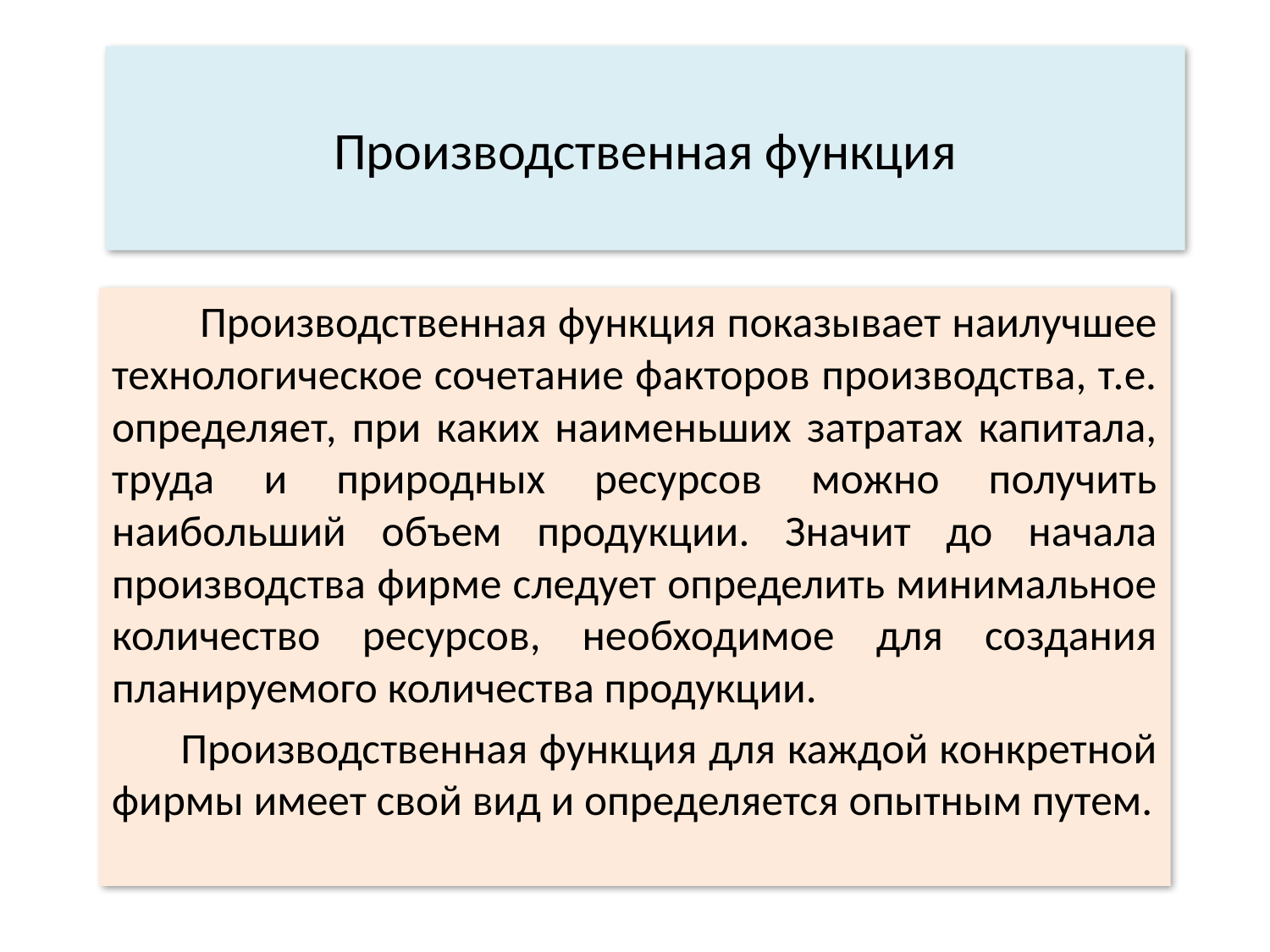

# Производственная функция
        Производственная функция показывает наилучшее технологическое сочетание факторов производства, т.е. определяет, при каких наименьших затратах капитала, труда и природных ресурсов можно получить наибольший объем продукции. Значит до начала производства фирме следует определить минимальное количество ресурсов, необходимое для создания планируемого количества продукции.
      Производственная функция для каждой конкретной фирмы имеет свой вид и определяется опытным путем.